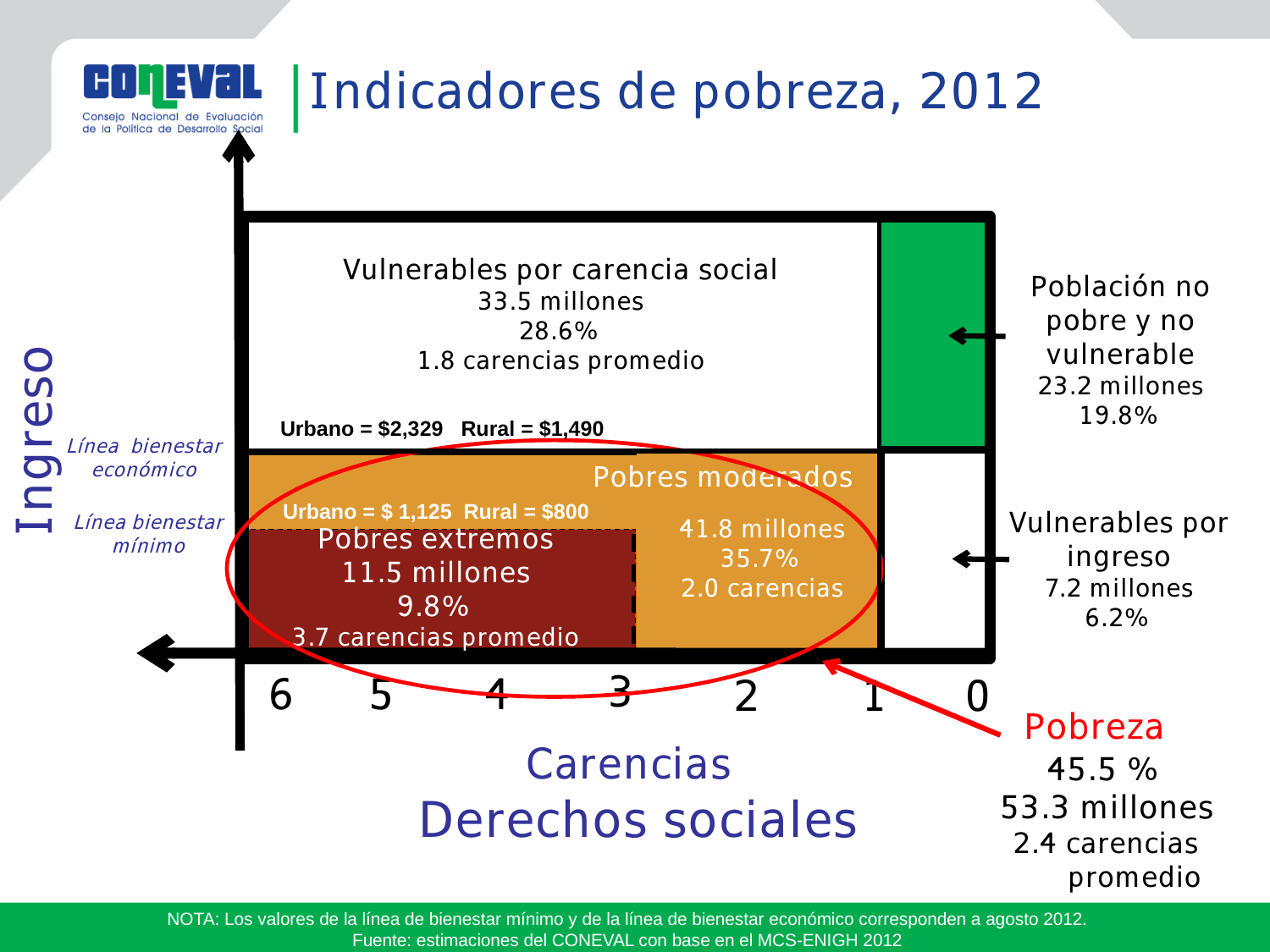

Indicadores de pobreza, 2012

Vulnerables por carencia social
33.5 millones
28.6%
1.8 carencias promedio
Población no pobre y no vulnerable
23.2 millones
19.8%

Urbano = $2,329   Rural = $1,490
Ingreso
Línea  bienestar económico

Pobres moderados

Urbano = $ 1,125  Rural = $800
Vulnerables por ingreso
7.2 millones
6.2%
Línea bienestar mínimo
41.8 millones
35.7%
2.0 carencias
Pobres extremos
11.5 millones
9.8%
3.7 carencias promedio

Carencias
3
      0
5
4
6
1
2
Pobreza
  45.5 %
  53.3 millones
  2.4 carencias
         promedio

Derechos sociales
NOTA: Los valores de la línea de bienestar mínimo y de la línea de bienestar económico corresponden a agosto 2012.
Fuente: estimaciones del CONEVAL con base en el MCS-ENIGH 2012